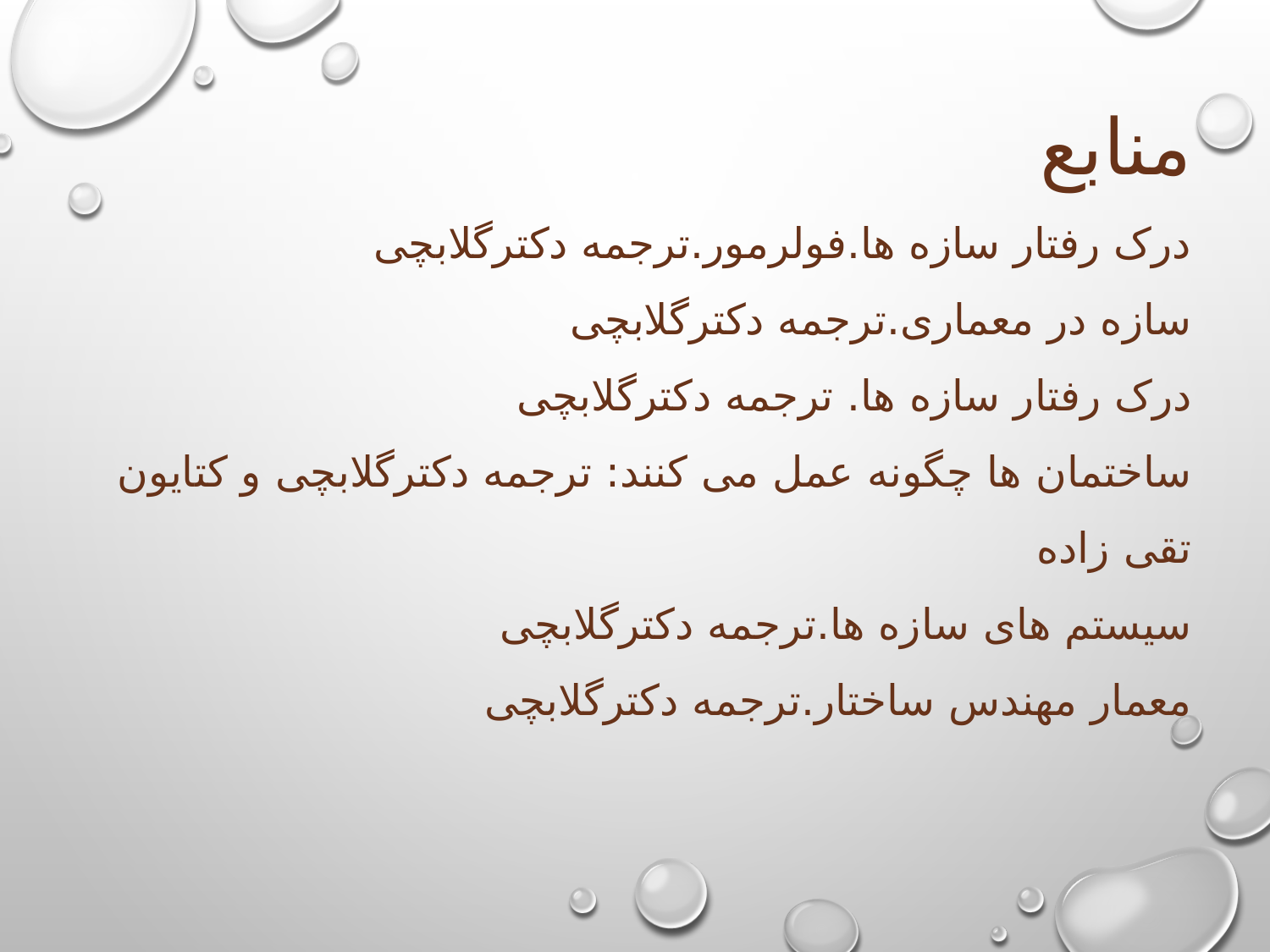

# منابع درک رفتار سازه ها.فولرمور.ترجمه دکترگلابچی سازه در معماری.ترجمه دکترگلابچی درک رفتار سازه ها. ترجمه دکترگلابچی ساختمان ها چگونه عمل می کنند: ترجمه دکترگلابچی و کتایون تقی زاده سیستم های سازه ها.ترجمه دکترگلابچی معمار مهندس ساختار.ترجمه دکترگلابچی